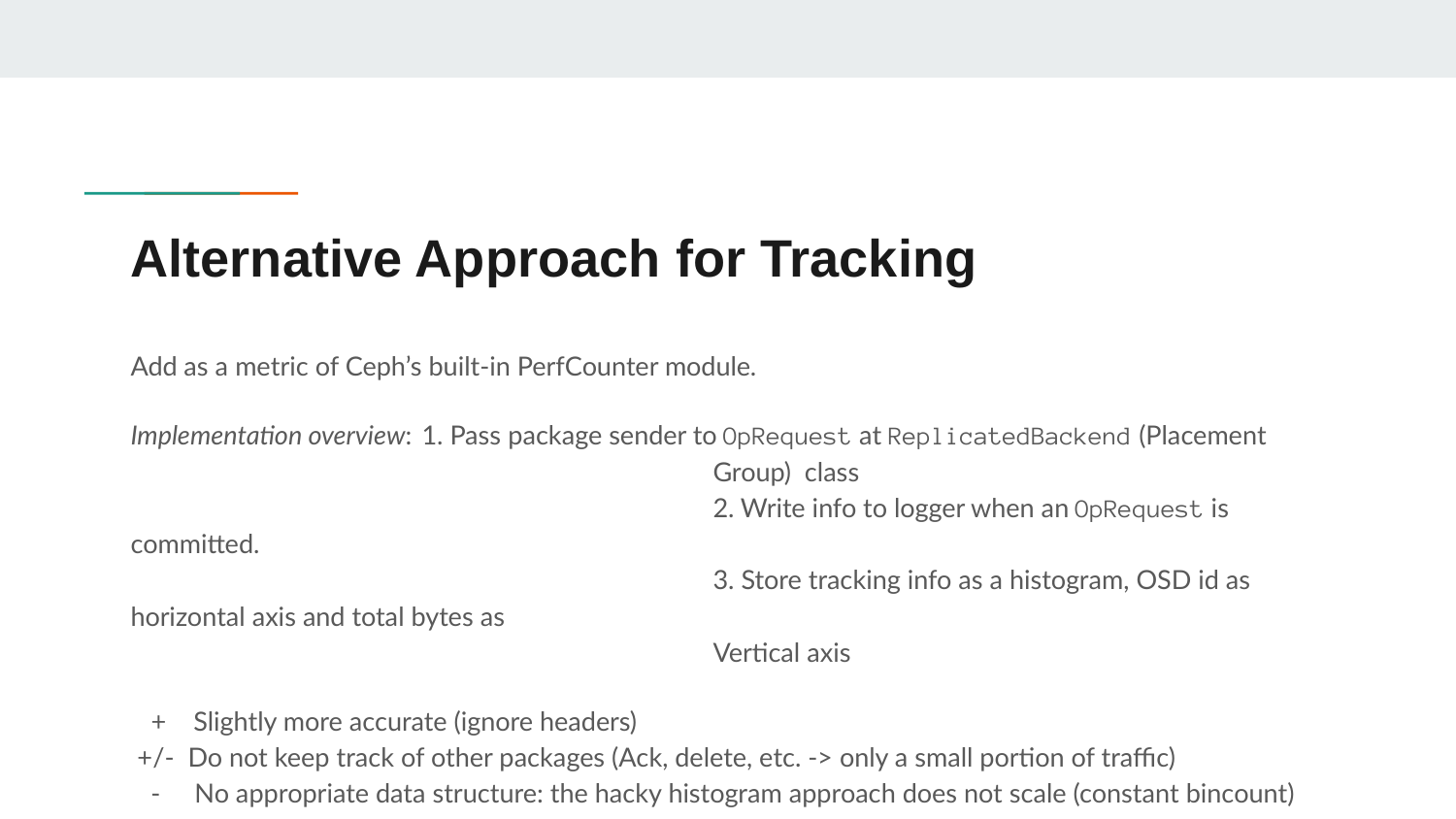

# Alternative Approach for Tracking
Add as a metric of Ceph’s built-in PerfCounter module.
Implementation overview: 	1. Pass package sender to OpRequest at ReplicatedBackend (Placement
				Group)  class
				2. Write info to logger when an OpRequest is committed.
				3. Store tracking info as a histogram, OSD id as horizontal axis and total bytes as
				Vertical axis
   +    Slightly more accurate (ignore headers)
 +/-  Do not keep track of other packages (Ack, delete, etc. -> only a small portion of traffic)
   -     No appropriate data structure: the hacky histogram approach does not scale (constant bincount)
   -     Expensive to query, not responsive